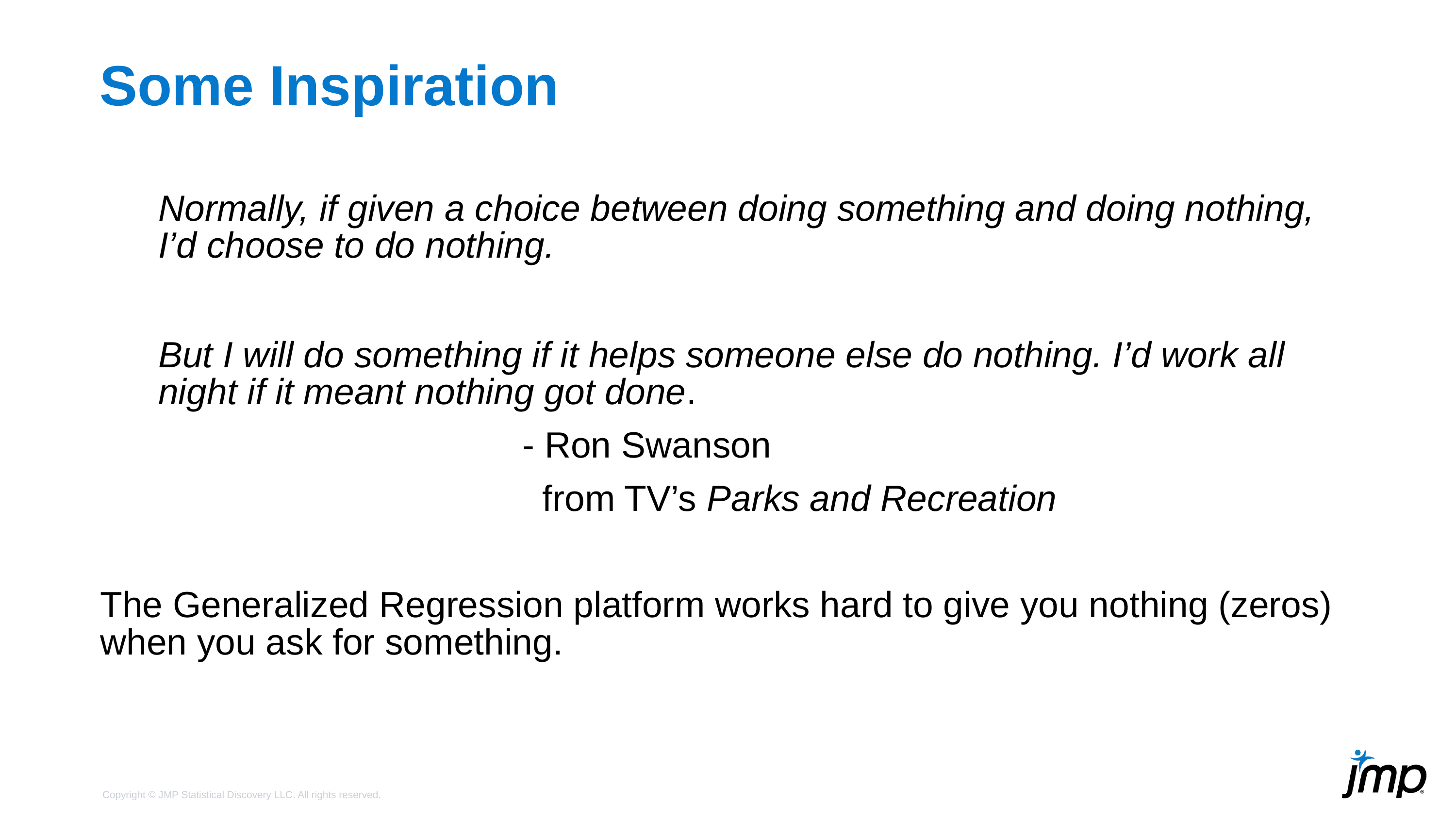

# Some Inspiration

Normally, if given a choice between doing something and doing nothing, I’d choose to do nothing.

But I will do something if it helps someone else do nothing. I’d work all night if it meant nothing got done.
					- Ron Swanson
					  from TV’s Parks and Recreation

The Generalized Regression platform works hard to give you nothing (zeros) when you ask for something.